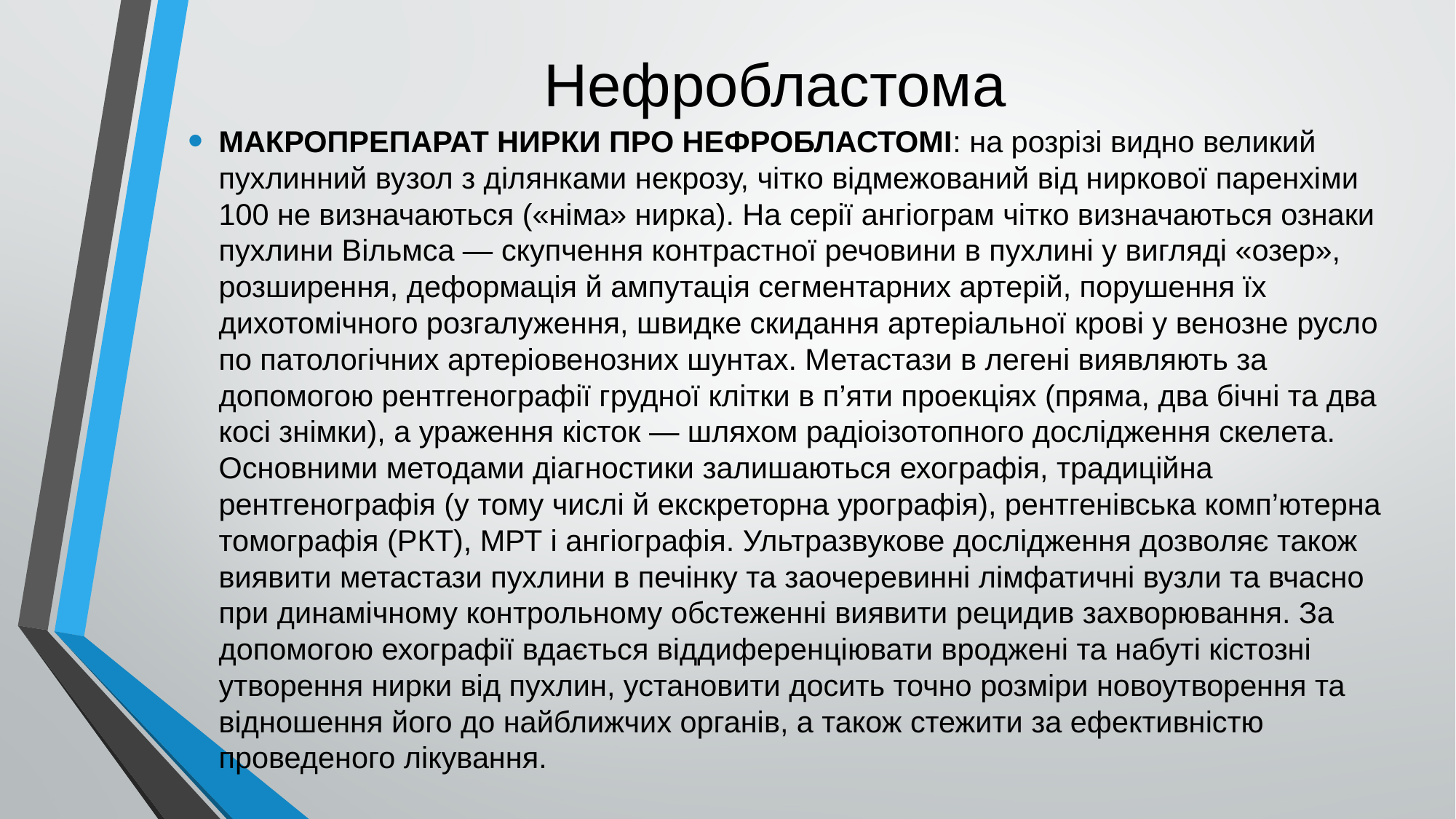

# Нефробластома
МАКРОПРЕПАРАТ НИРКИ ПРО НЕФРОБЛАСТОМІ: на розрізі видно великий пухлинний вузол з ділянками некрозу, чітко відмежований від ниркової паренхіми 100 не визначаються («німа» нирка). На серії ангіограм чітко визначаються ознаки пухлини Вільмса — скупчення контрастної речовини в пухлині у вигляді «озер», розширення, деформація й ампутація сегментарних артерій, порушення їх дихотомічного розгалуження, швидке скидання артеріальної крові у венозне русло по патологічних артеріовенозних шунтах. Метастази в легені виявляють за допомогою рентгенографії грудної клітки в п’яти проекціях (пряма, два бічні та два косі знімки), а ураження кісток — шляхом радіоізотопного дослідження скелета. Основними методами діагностики залишаються ехографія, традиційна рентгенографія (у тому числі й екскреторна урографія), рентгенівська комп’ютерна томографія (РКТ), МРТ і ангіографія. Ультразвукове дослідження дозволяє також виявити метастази пухлини в печінку та заочеревинні лімфатичні вузли та вчасно при динамічному контрольному обстеженні виявити рецидив захворювання. За допомогою ехографії вдається віддиференціювати вроджені та набуті кістозні утворення нирки від пухлин, установити досить точно розміри новоутворення та відношення його до найближчих органів, а також стежити за ефективністю проведеного лікування.